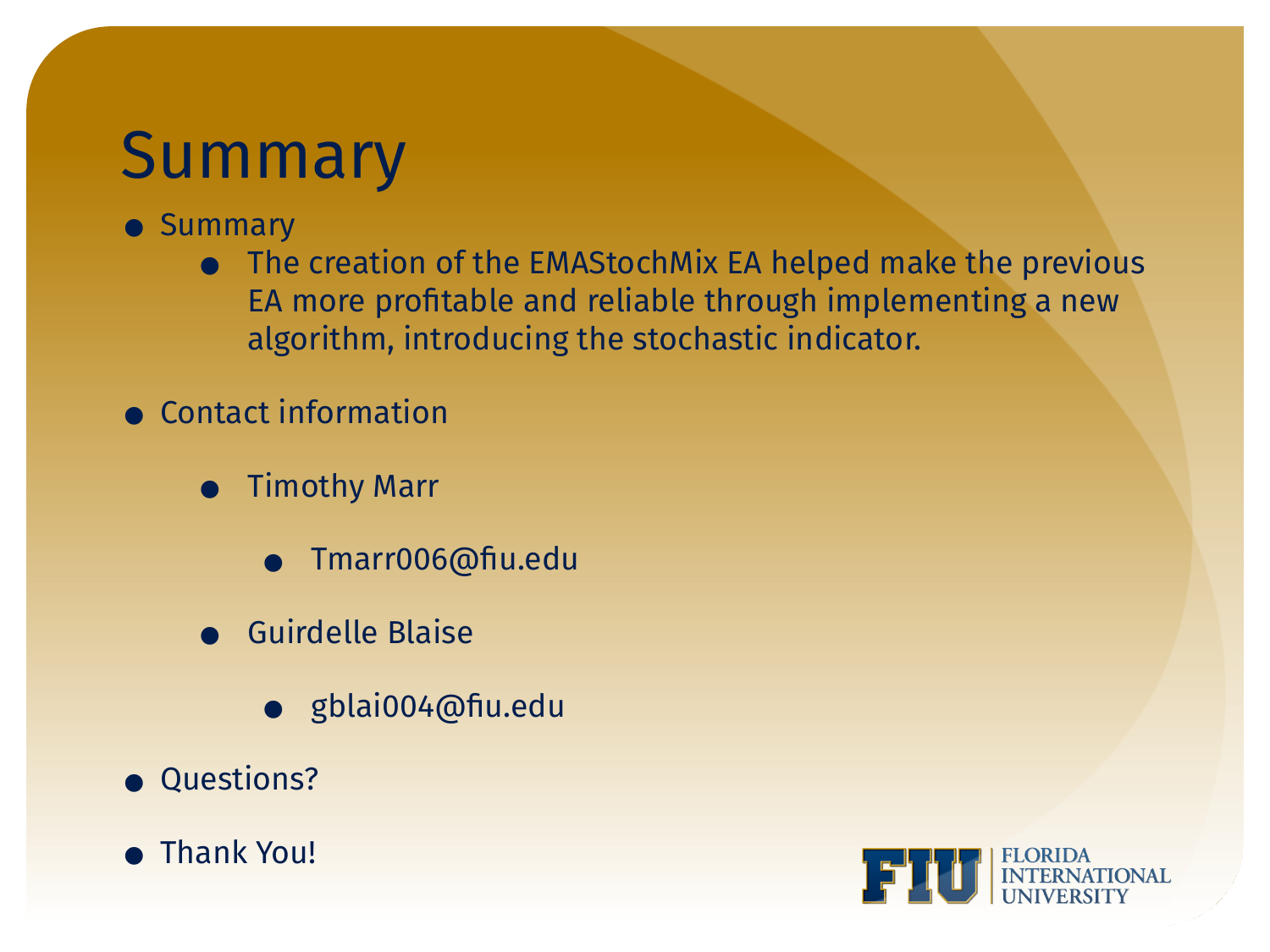

# Summary
Summary
The creation of the EMAStochMix EA helped make the previous EA more profitable and reliable through implementing a new algorithm, introducing the stochastic indicator.
Contact information
Timothy Marr
Tmarr006@fiu.edu
Guirdelle Blaise
gblai004@fiu.edu
Questions?
Thank You!